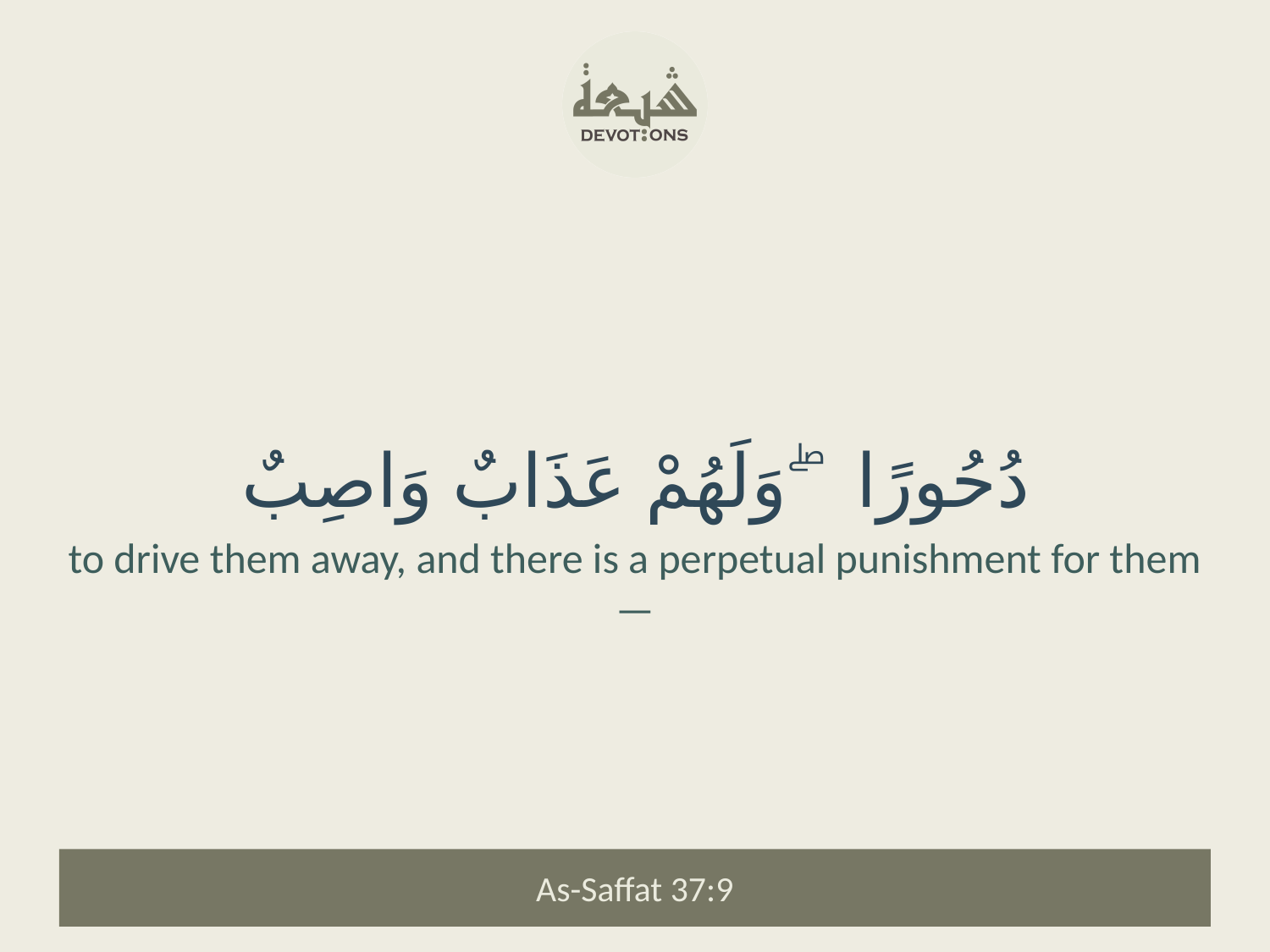

دُحُورًا ۖ وَلَهُمْ عَذَابٌ وَاصِبٌ
to drive them away, and there is a perpetual punishment for them—
As-Saffat 37:9